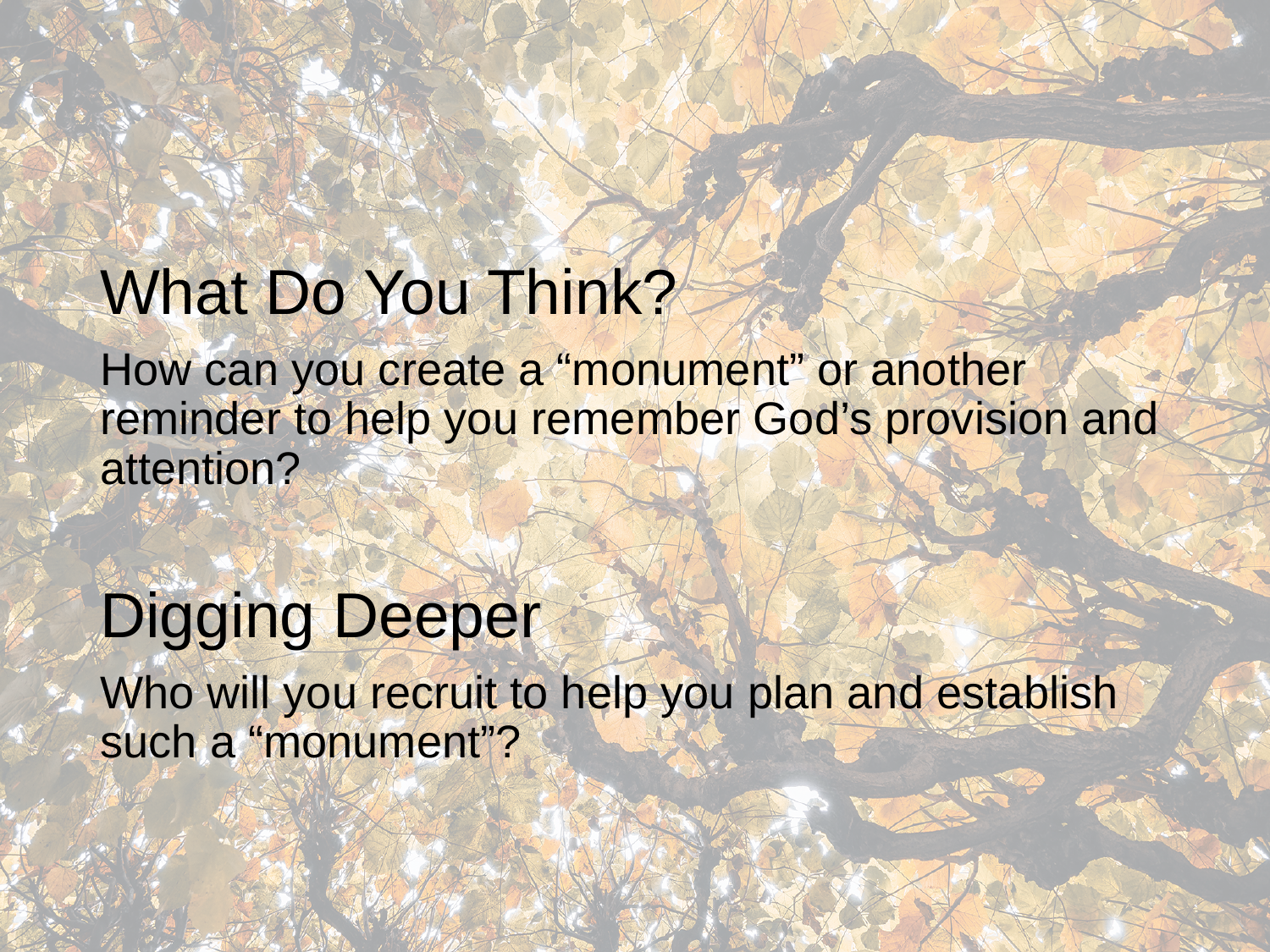

What Do You Think?
How can you create a “monument” or another reminder to help you remember God’s provision and attention?

Digging Deeper
Who will you recruit to help you plan and establish such a “monument”?